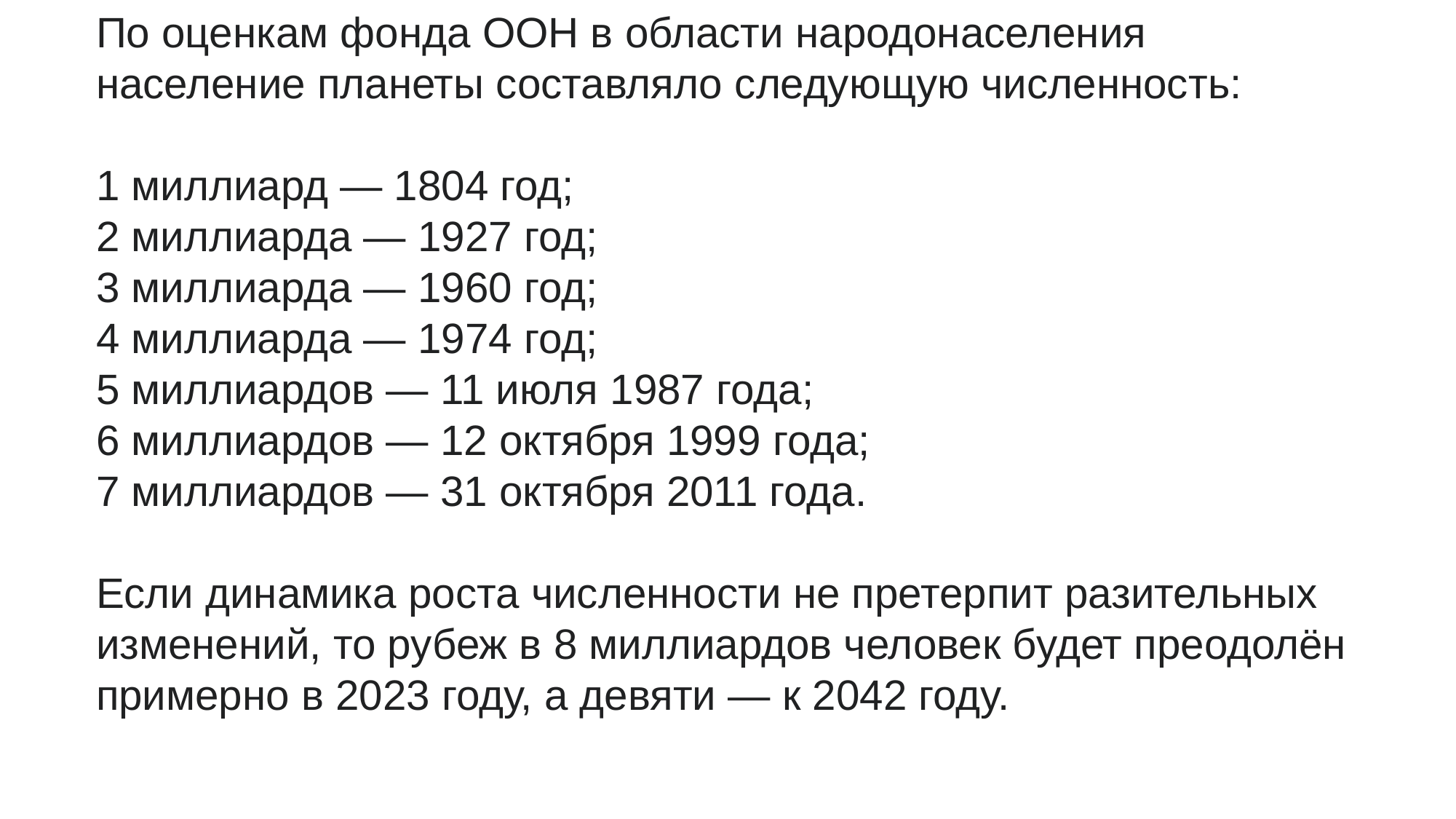

По оценкам фонда ООН в области народонаселения население планеты составляло следующую численность:

1 миллиард — 1804 год;
2 миллиарда — 1927 год;
3 миллиарда — 1960 год;
4 миллиарда — 1974 год;
5 миллиардов — 11 июля 1987 года;
6 миллиардов — 12 октября 1999 года;
7 миллиардов — 31 октября 2011 года.

Если динамика роста численности не претерпит разительных изменений, то рубеж в 8 миллиардов человек будет преодолён примерно в 2023 году, а девяти — к 2042 году.